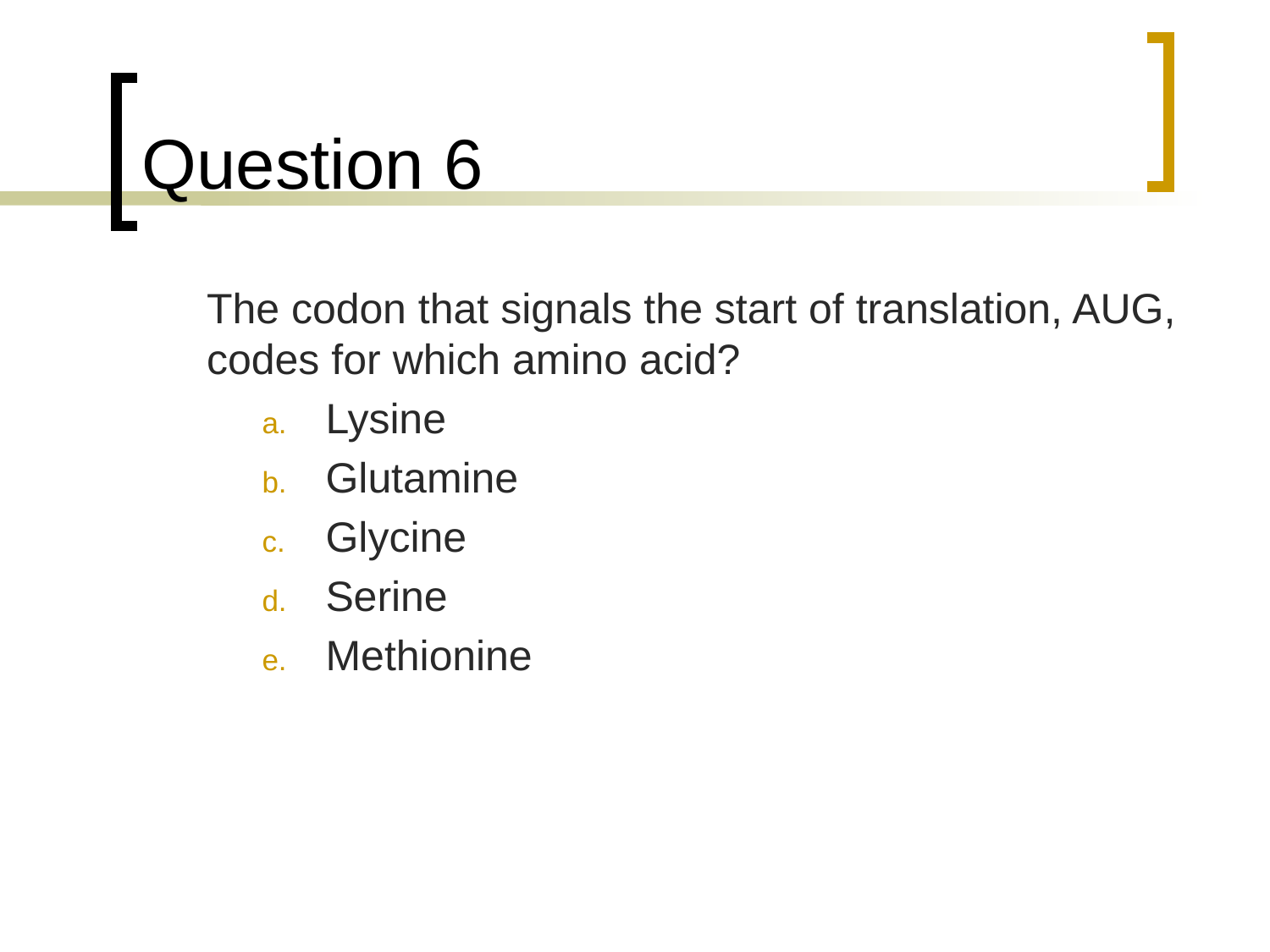

# Question 6
	The codon that signals the start of translation, AUG, codes for which amino acid?
Lysine
Glutamine
Glycine
Serine
Methionine